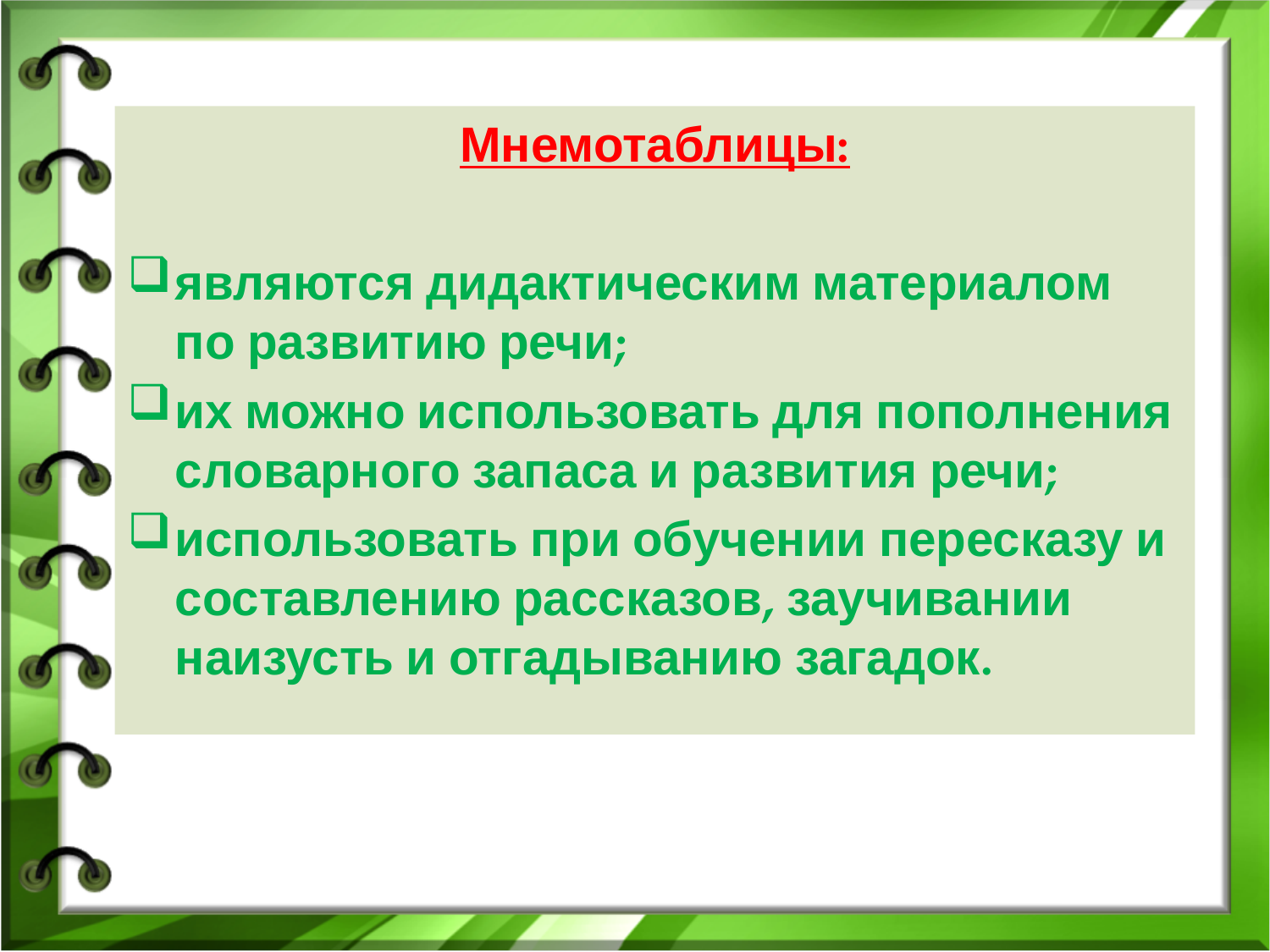

Мнемотаблицы:

являются дидактическим материалом по развитию речи;
их можно использовать для пополнения словарного запаса и развития речи;
использовать при обучении пересказу и составлению рассказов, заучивании наизусть и отгадыванию загадок.